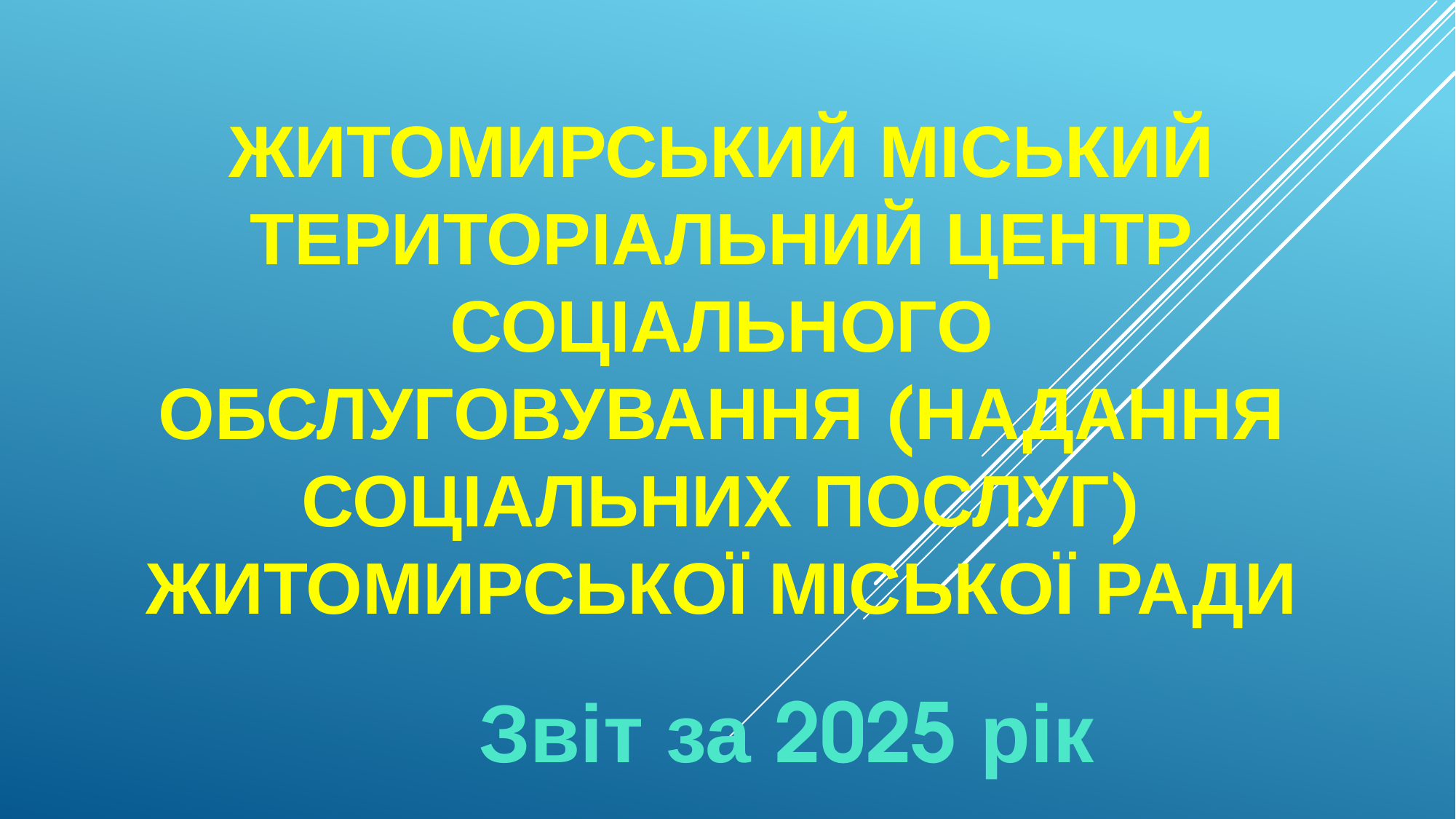

# Житомирський міський територіальний центр соціального обслуговування (надання соціальних послуг) Житомирської міської ради

Звіт за 2025 рік